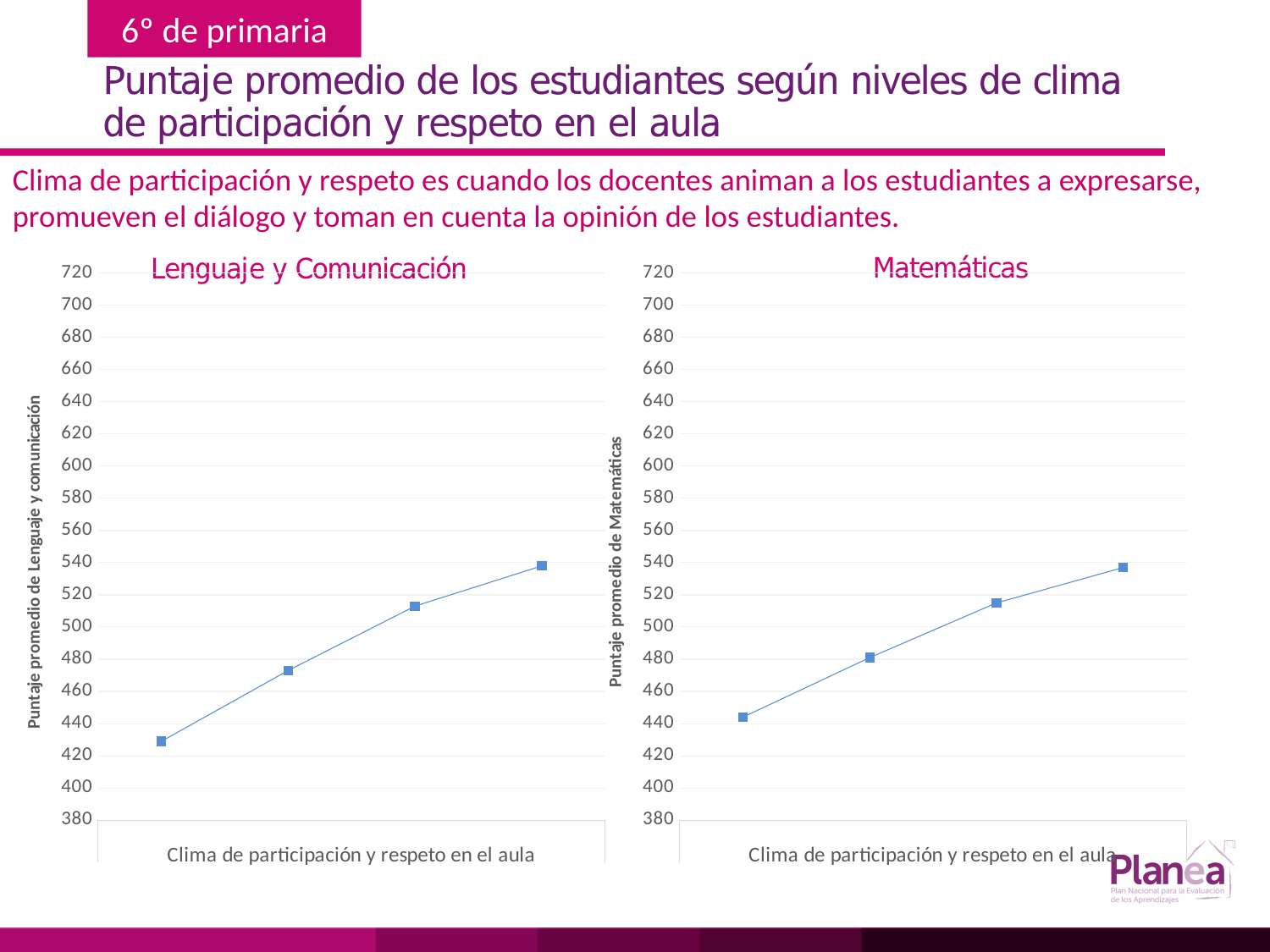

# Puntaje promedio de los estudiantes según niveles de clima de participación y respeto en el aula

Clima de participación y respeto es cuando los docentes animan a los estudiantes a expresarse, promueven el diálogo y toman en cuenta la opinión de los estudiantes.
Matemáticas

### Chart

| Category |  |
|---|---|
|   | 429.0 |
|   | 473.0 |
|   | 513.0 |
|   | 538.0 |

### Chart

| Category |  |
|---|---|
|   | 444.0 |
|   | 481.0 |
|   | 515.0 |
|   | 537.0 |
Lenguaje y Comunicación